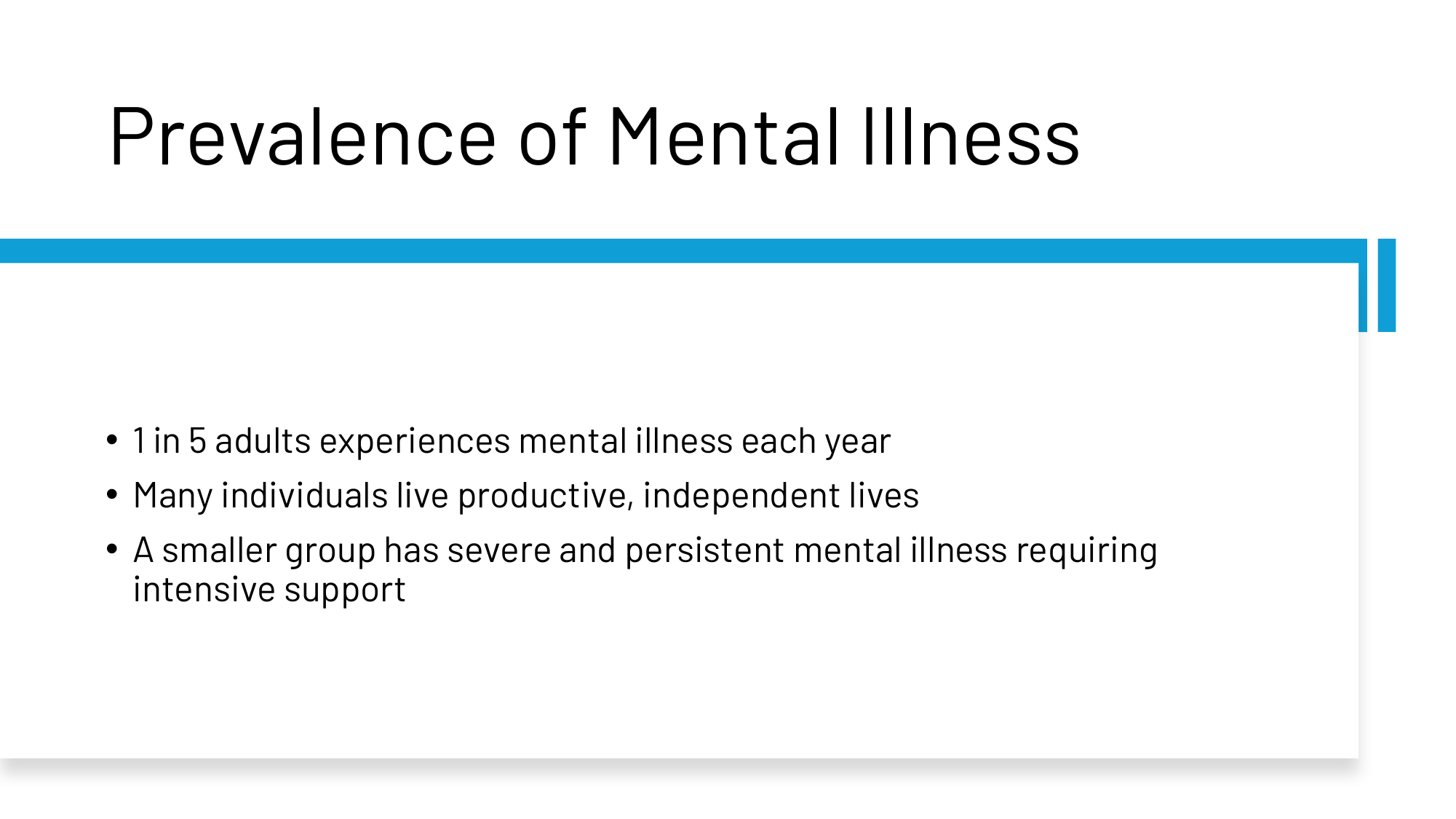

# Prevalence of Mental Illness

1 in 5 adults experiences mental illness each year
Many individuals live productive, independent lives
A smaller group has severe and persistent mental illness requiring intensive support